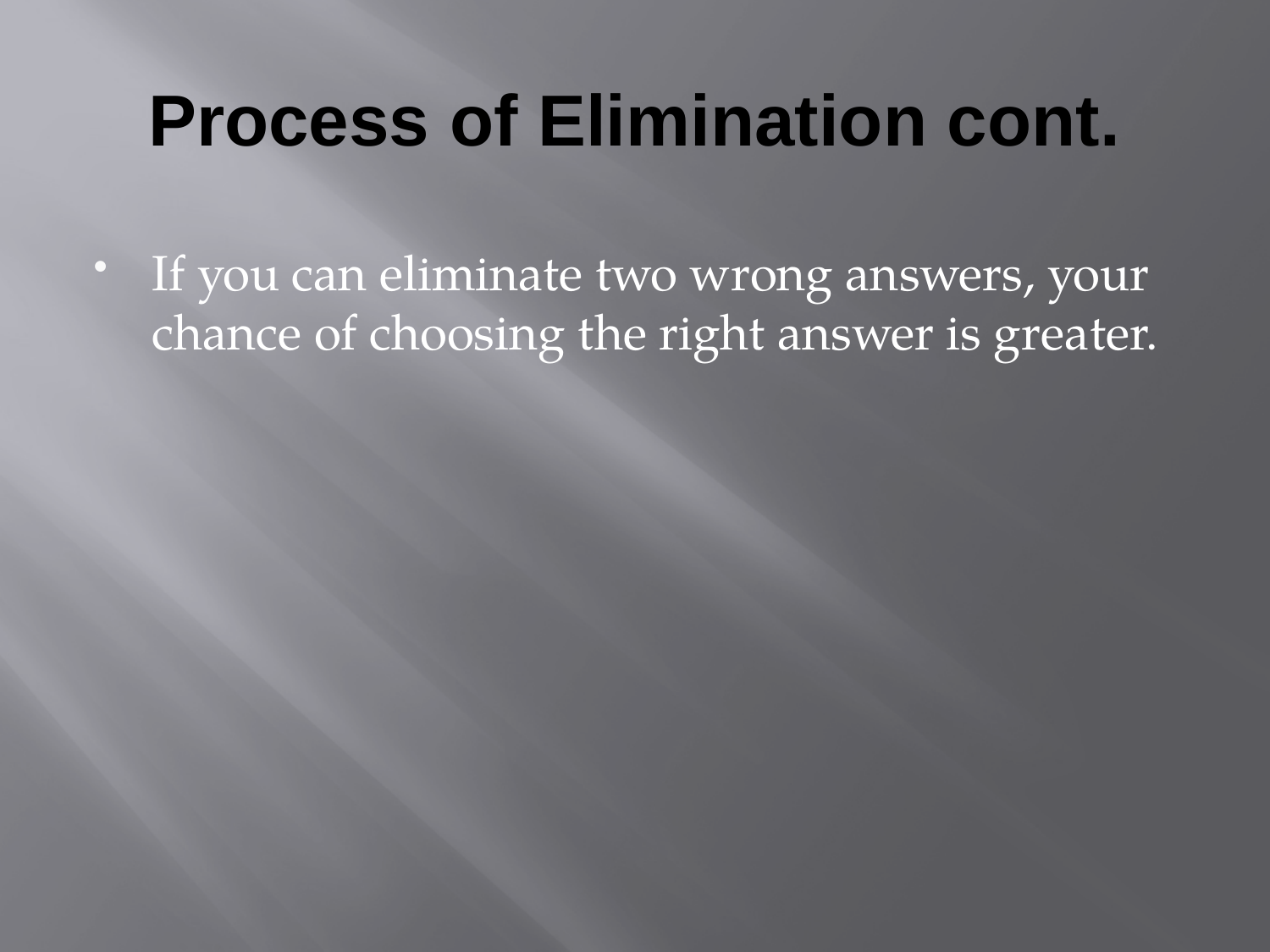

# Process of Elimination cont.
If you can eliminate two wrong answers, your chance of choosing the right answer is greater.